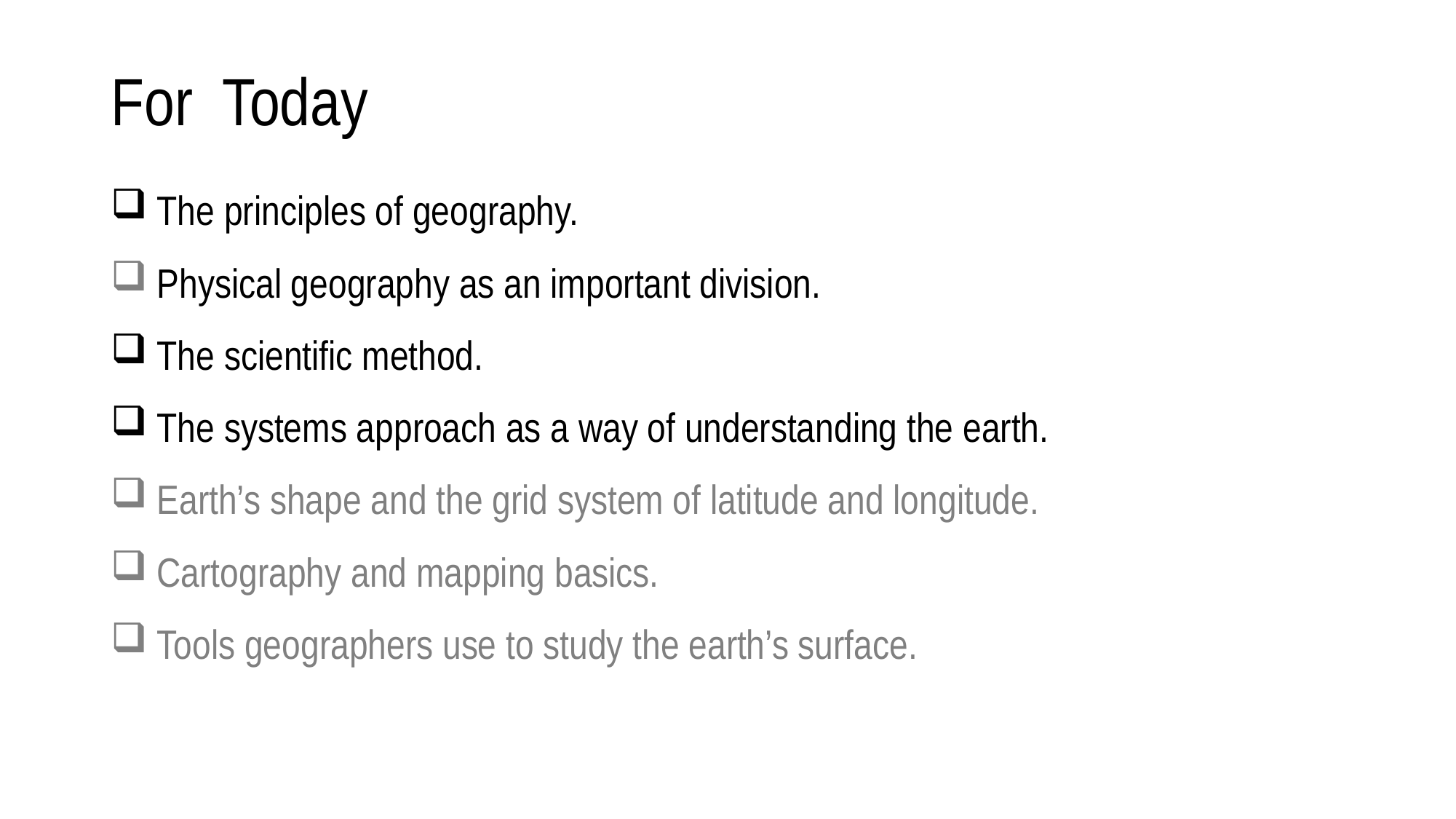

# For  Today
 The principles of geography.
 Physical geography as an important division.
 The scientific method.
 The systems approach as a way of understanding the earth.
 Earth’s shape and the grid system of latitude and longitude.
 Cartography and mapping basics.
 Tools geographers use to study the earth’s surface.